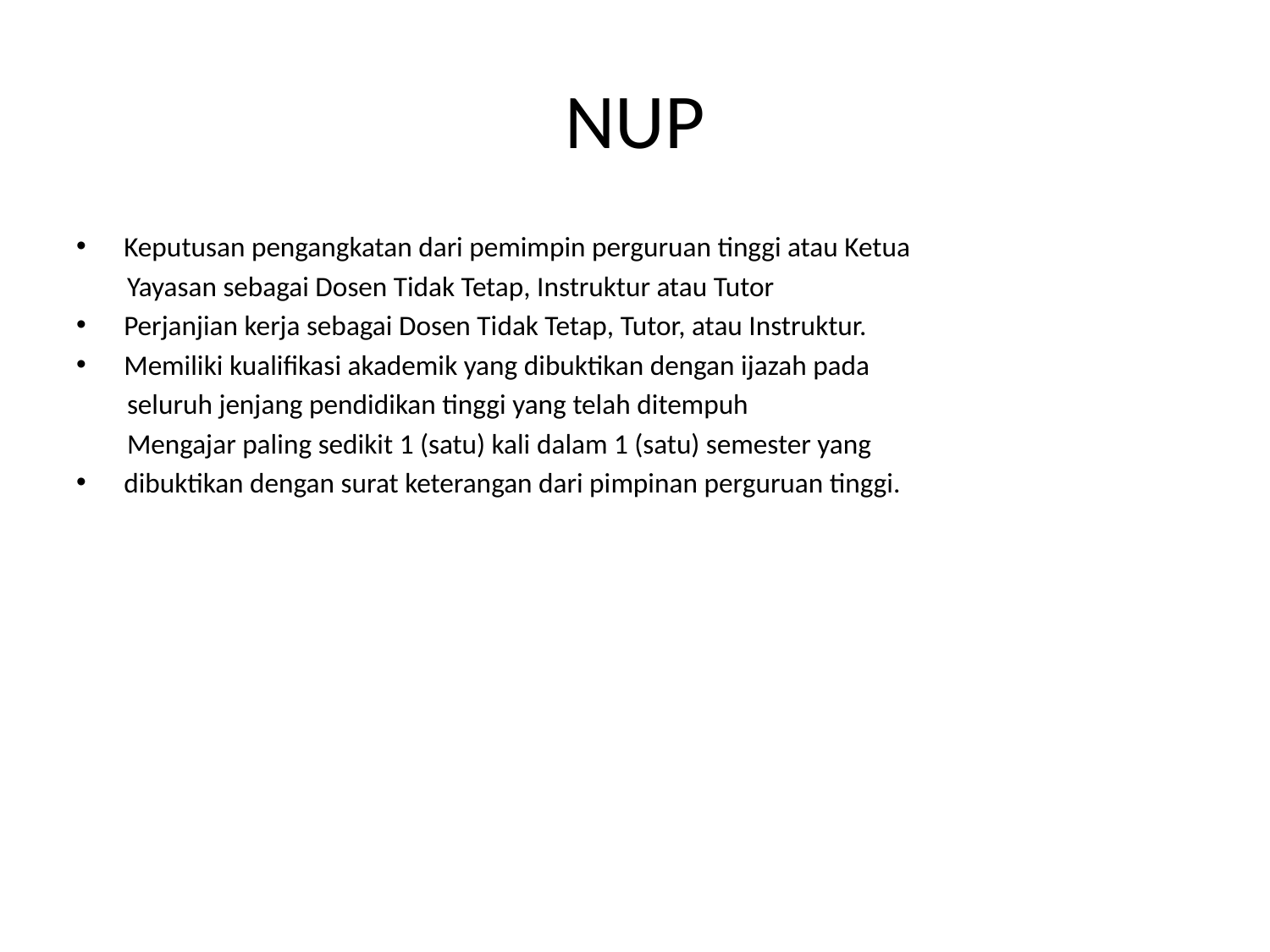

# NUP
Keputusan pengangkatan dari pemimpin perguruan tinggi atau Ketua
        Yayasan sebagai Dosen Tidak Tetap, Instruktur atau Tutor
Perjanjian kerja sebagai Dosen Tidak Tetap, Tutor, atau Instruktur.
Memiliki kualifikasi akademik yang dibuktikan dengan ijazah pada
        seluruh jenjang pendidikan tinggi yang telah ditempuh
        Mengajar paling sedikit 1 (satu) kali dalam 1 (satu) semester yang
dibuktikan dengan surat keterangan dari pimpinan perguruan tinggi.